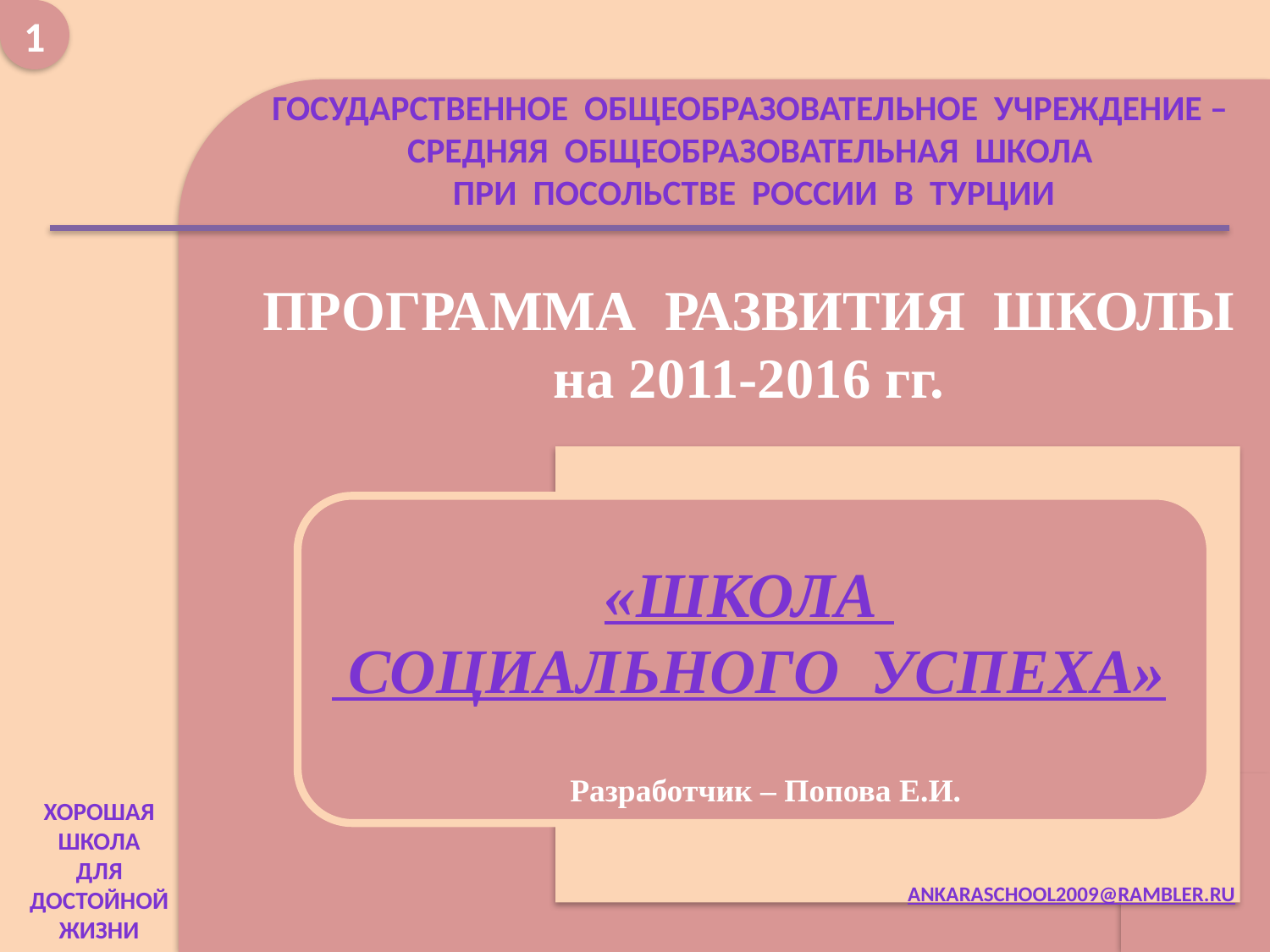

1

ГОСУДАРСТВЕННОЕ  ОБЩЕОБРАЗОВАТЕЛЬНОЕ  УЧРЕЖДЕНИЕ –
СРЕДНЯЯ  ОБЩЕОБРАЗОВАТЕЛЬНАЯ  Школа
При  Посольстве  России  В  Турции

ПРОГРАММА  РАЗВИТИЯ  ШКОЛЫ
на 2011-2016 гг.

«Школа
 социального  успеха»
Хорошая школа для достойной жизни
Разработчик – Попова Е.И.
Хорошая
Школа
Для
Достойной
жизни
ankaraschool2009@rambler.ru